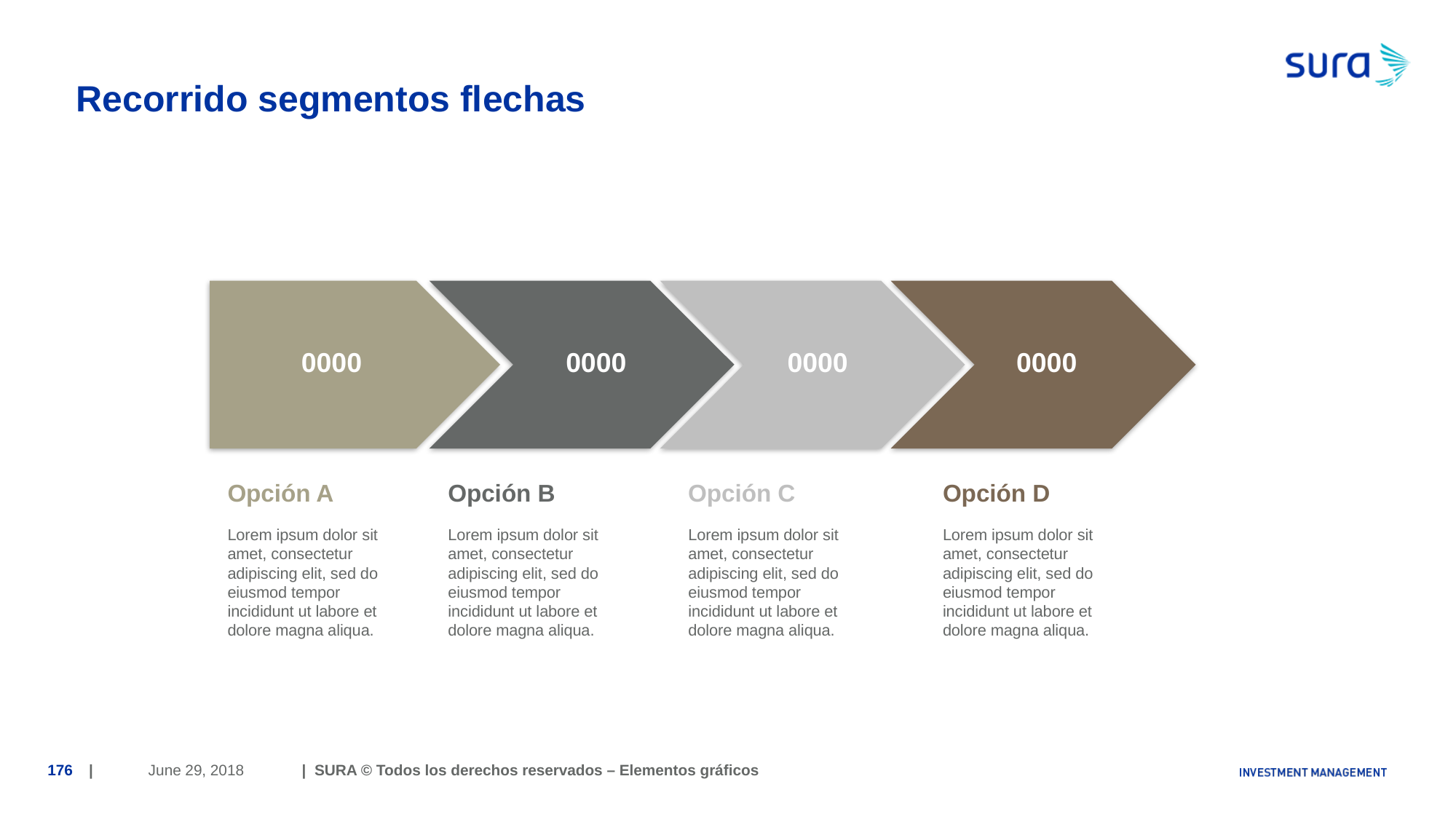

# Recorrido segmentos flechas

0000
0000
0000
0000
Opción A
Opción B
Opción C
Opción D
Lorem ipsum dolor sit amet, consectetur adipiscing elit, sed do eiusmod tempor incididunt ut labore et dolore magna aliqua.
Lorem ipsum dolor sit amet, consectetur adipiscing elit, sed do eiusmod tempor incididunt ut labore et dolore magna aliqua.
Lorem ipsum dolor sit amet, consectetur adipiscing elit, sed do eiusmod tempor incididunt ut labore et dolore magna aliqua.
Lorem ipsum dolor sit amet, consectetur adipiscing elit, sed do eiusmod tempor incididunt ut labore et dolore magna aliqua.
June 29, 2018
176
|                                                  |  SURA © Todos los derechos reservados – Elementos gráficos